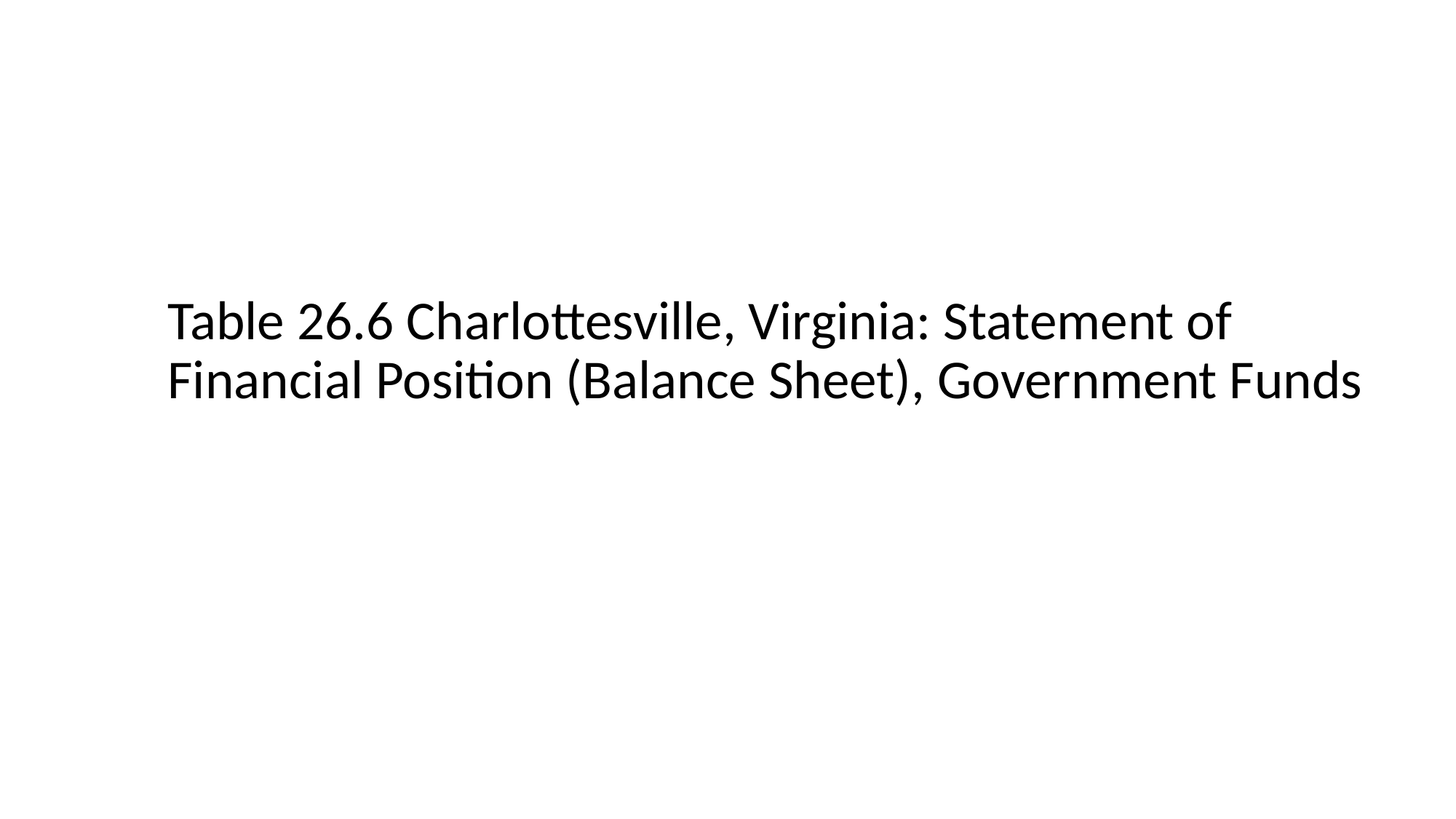

# Table 26.6 Charlottesville, Virginia: Statement of Financial Position (Balance Sheet), Government Funds